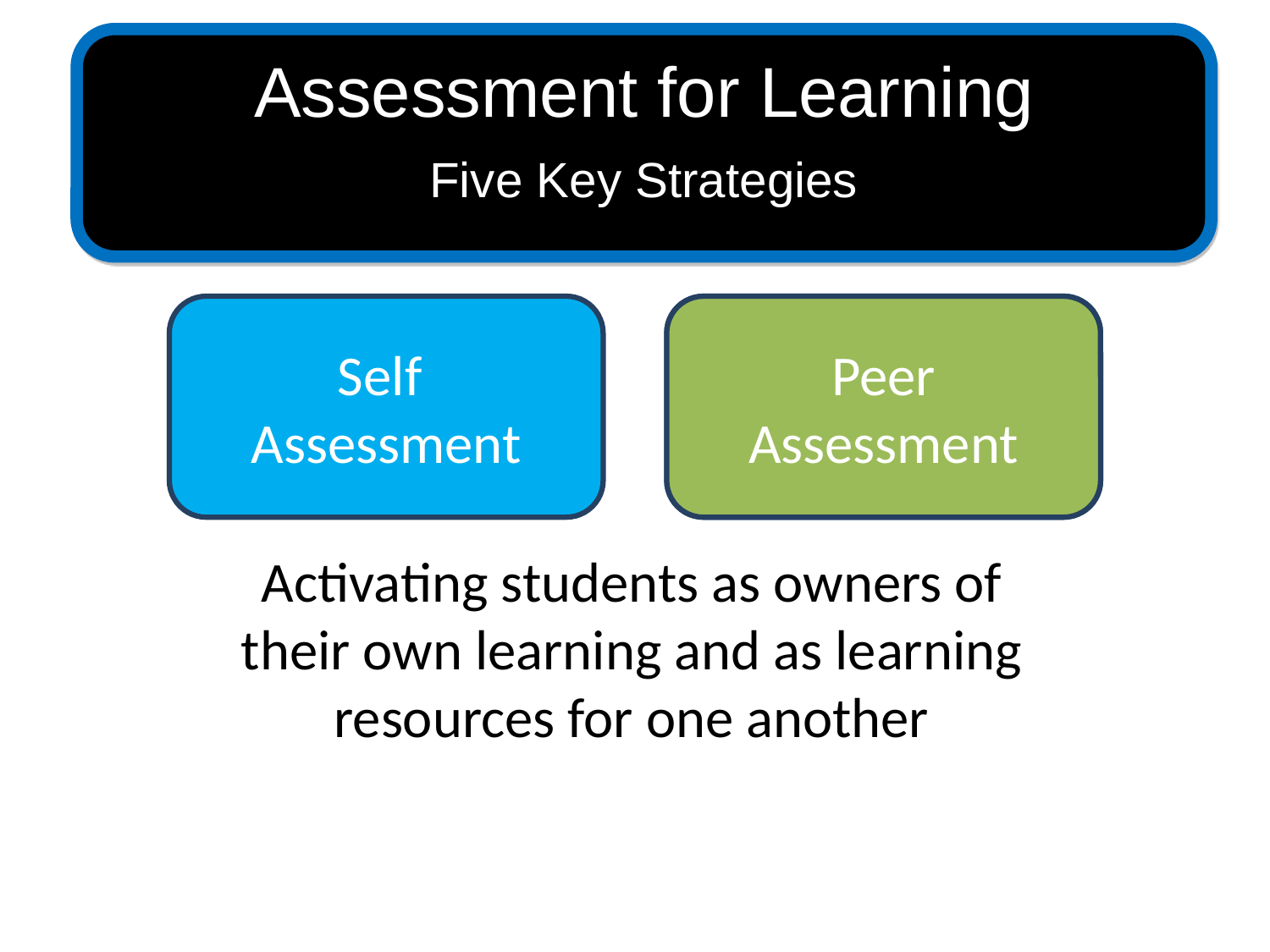

Assessment for Learning
Five Key Strategies
Self
Assessment
Peer
Assessment
Peer
Assessment
Activating students as owners of their own learning and as learning resources for one another